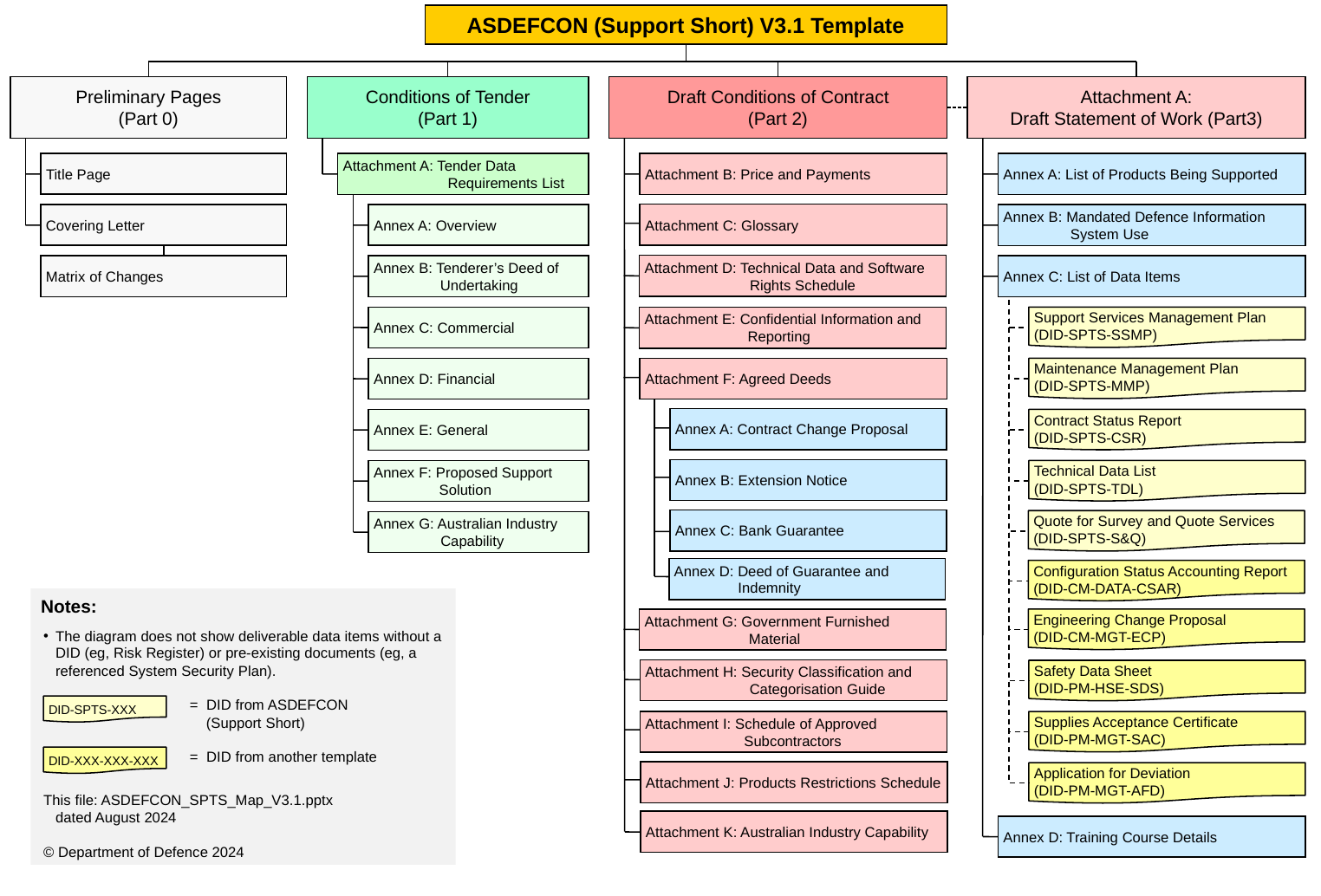

ASDEFCON (Support Short) V3.1 Template
Preliminary Pages
(Part 0)
Conditions of Tender
(Part 1)
Draft Conditions of Contract
(Part 2)
Attachment A:
Draft Statement of Work (Part3)

Attachment B: Price and Payments
Title Page
Attachment A: Tender Data Requirements List
Annex A: List of Products Being Supported
Attachment C: Glossary
Covering Letter
Annex A: Overview
Annex B: Mandated Defence Information System Use

Attachment D: Technical Data and Software Rights Schedule
Matrix of Changes
Annex B: Tenderer’s Deed of Undertaking
Annex C: List of Data Items

Annex C: Commercial
Support Services Management Plan (DID-SPTS-SSMP)
Attachment E: Confidential Information and Reporting
Attachment F: Agreed Deeds
Annex D: Financial
Maintenance Management Plan
(DID-SPTS-MMP)
Annex A: Contract Change Proposal
Annex E: General
Contract Status Report
(DID-SPTS-CSR)
Annex B: Extension Notice
Annex F: Proposed Support Solution
Technical Data List
(DID-SPTS-TDL)
Annex C: Bank Guarantee
Quote for Survey and Quote Services (DID-SPTS-S&Q)
Annex G: Australian Industry Capability
Annex D: Deed of Guarantee and   Indemnity
Configuration Status Accounting Report (DID-CM-DATA-CSAR)
Notes:

Attachment G: Government Furnished Material
Engineering Change Proposal
(DID-CM-MGT-ECP)
The diagram does not show deliverable data items without a DID (eg, Risk Register) or pre-existing documents (eg, a referenced System Security Plan).
		 =  DID from ASDEFCON
	     (Support Short)

		 =  DID from another template

This file: ASDEFCON_SPTS_Map_V3.1.pptx
dated August 2024

© Department of Defence 2024
Attachment H: Security Classification and Categorisation Guide
Safety Data Sheet
(DID-PM-HSE-SDS)
DID-SPTS-XXX
Attachment I: Schedule of Approved Subcontractors
Supplies Acceptance Certificate
(DID-PM-MGT-SAC)
DID-XXX-XXX-XXX
Attachment J: Products Restrictions Schedule
Application for Deviation
(DID-PM-MGT-AFD)
Attachment K: Australian Industry Capability
Annex D: Training Course Details